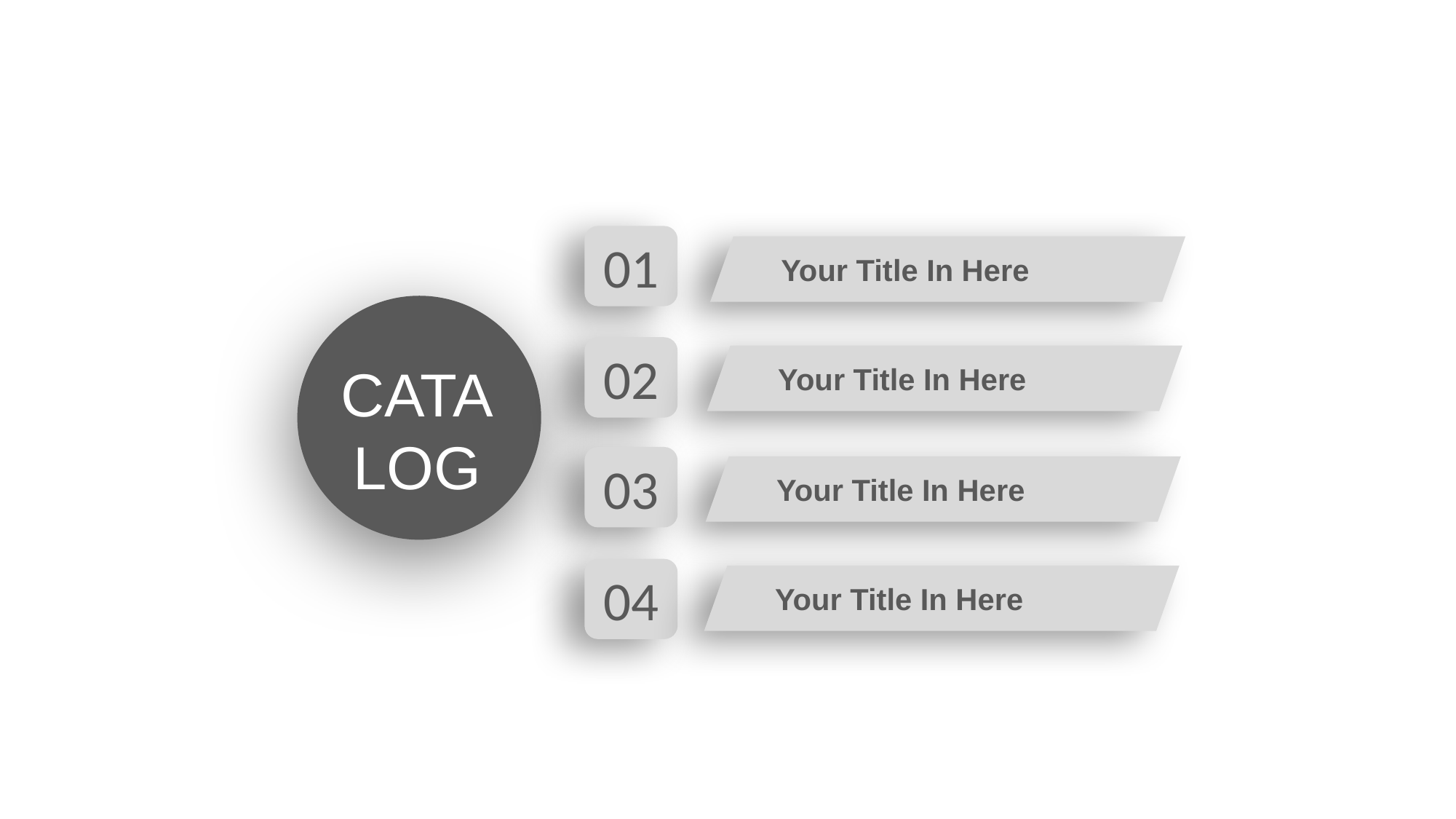

01
  Your Title In Here

02
  Your Title In Here
CATA
LOG
03
  Your Title In Here
04
  Your Title In Here